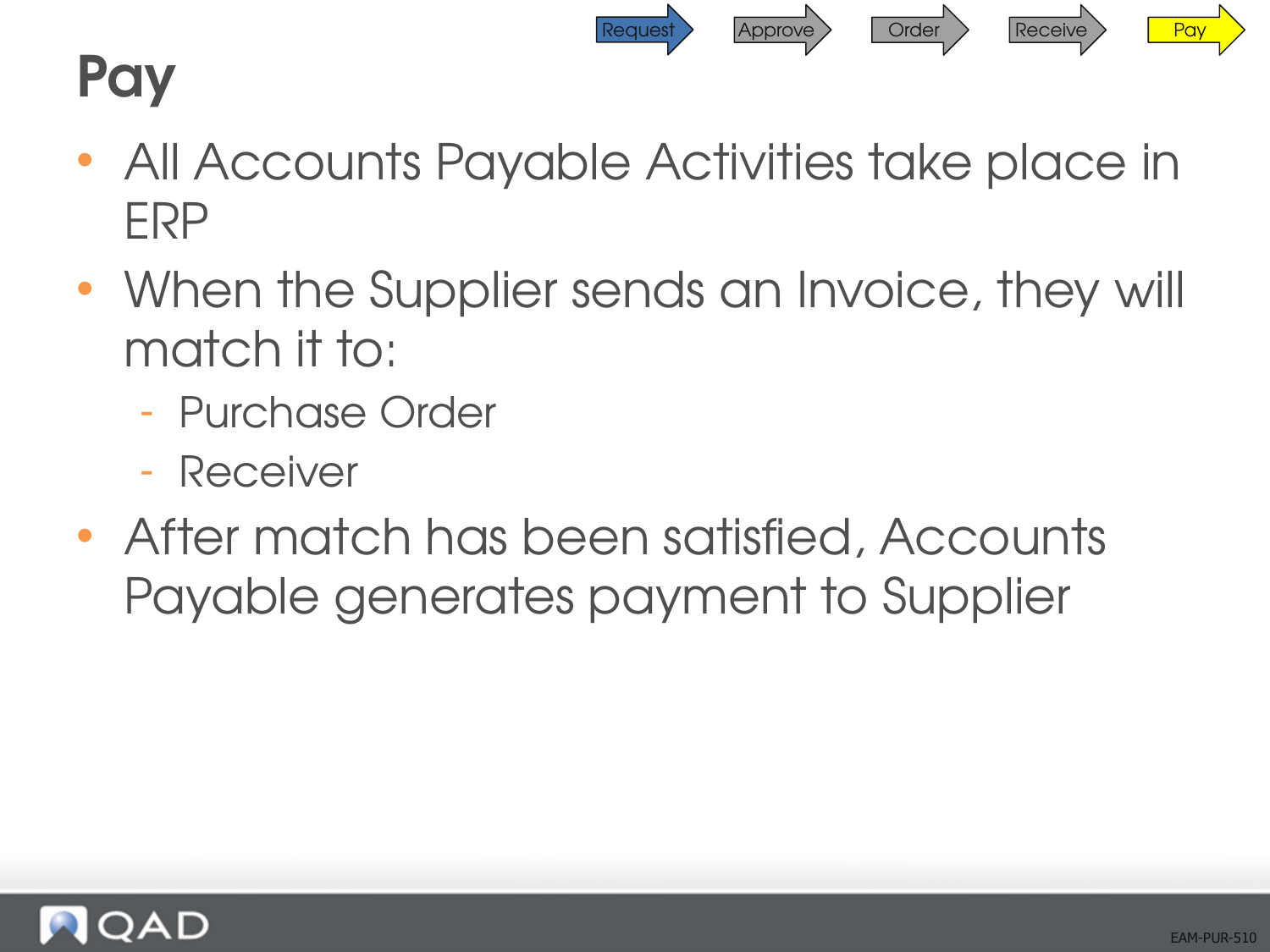

Request
Approve
Order
Receive
Pay
# Pay
All Accounts Payable Activities take place in ERP
When the Supplier sends an Invoice, they will match it to:
Purchase Order
Receiver
After match has been satisfied, Accounts Payable generates payment to Supplier

EAM-PUR-510